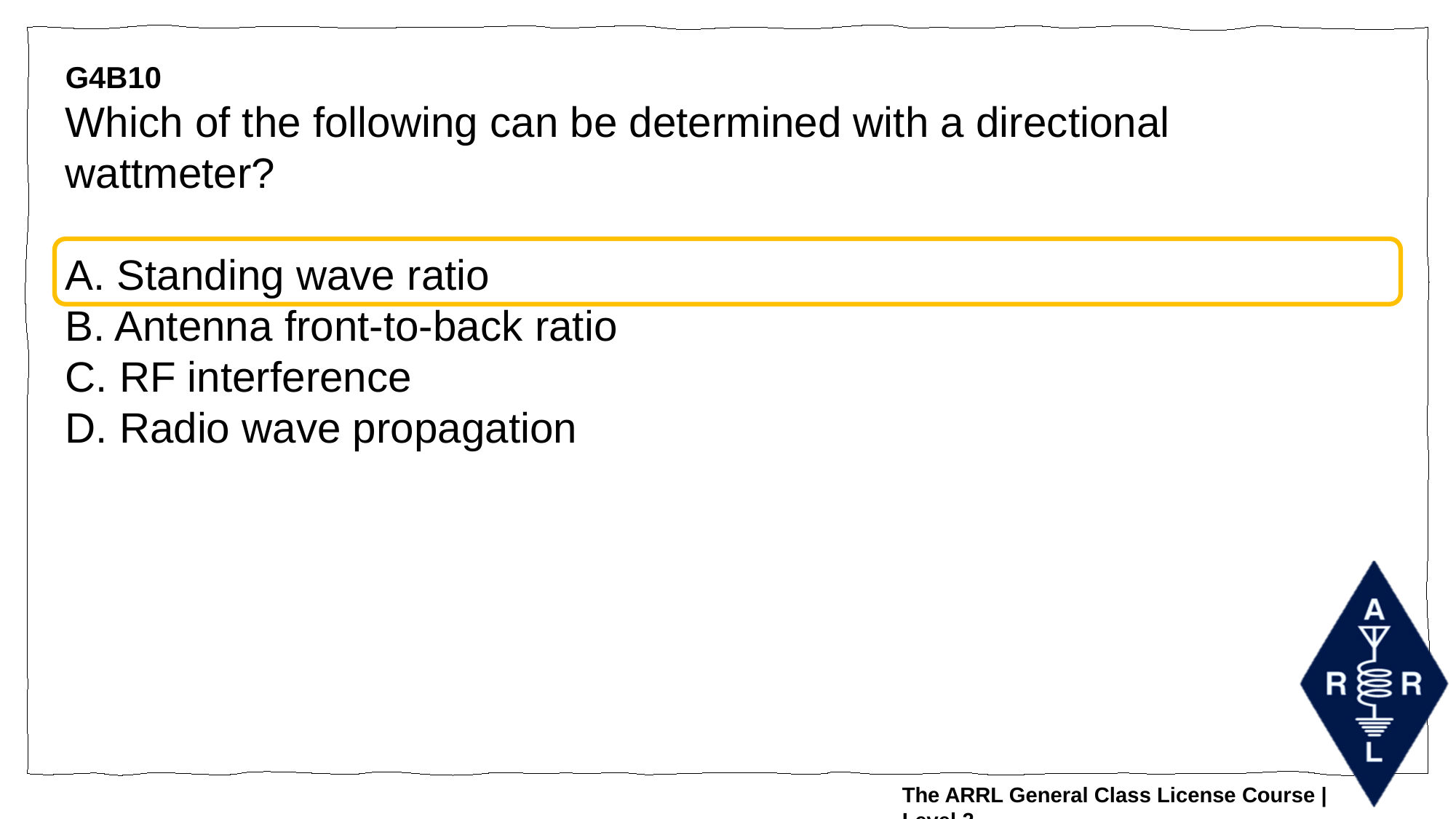

G4B10
Which of the following can be determined with a directional wattmeter?

A. Standing wave ratio
B. Antenna front-to-back ratio
C. RF interference
D. Radio wave propagation